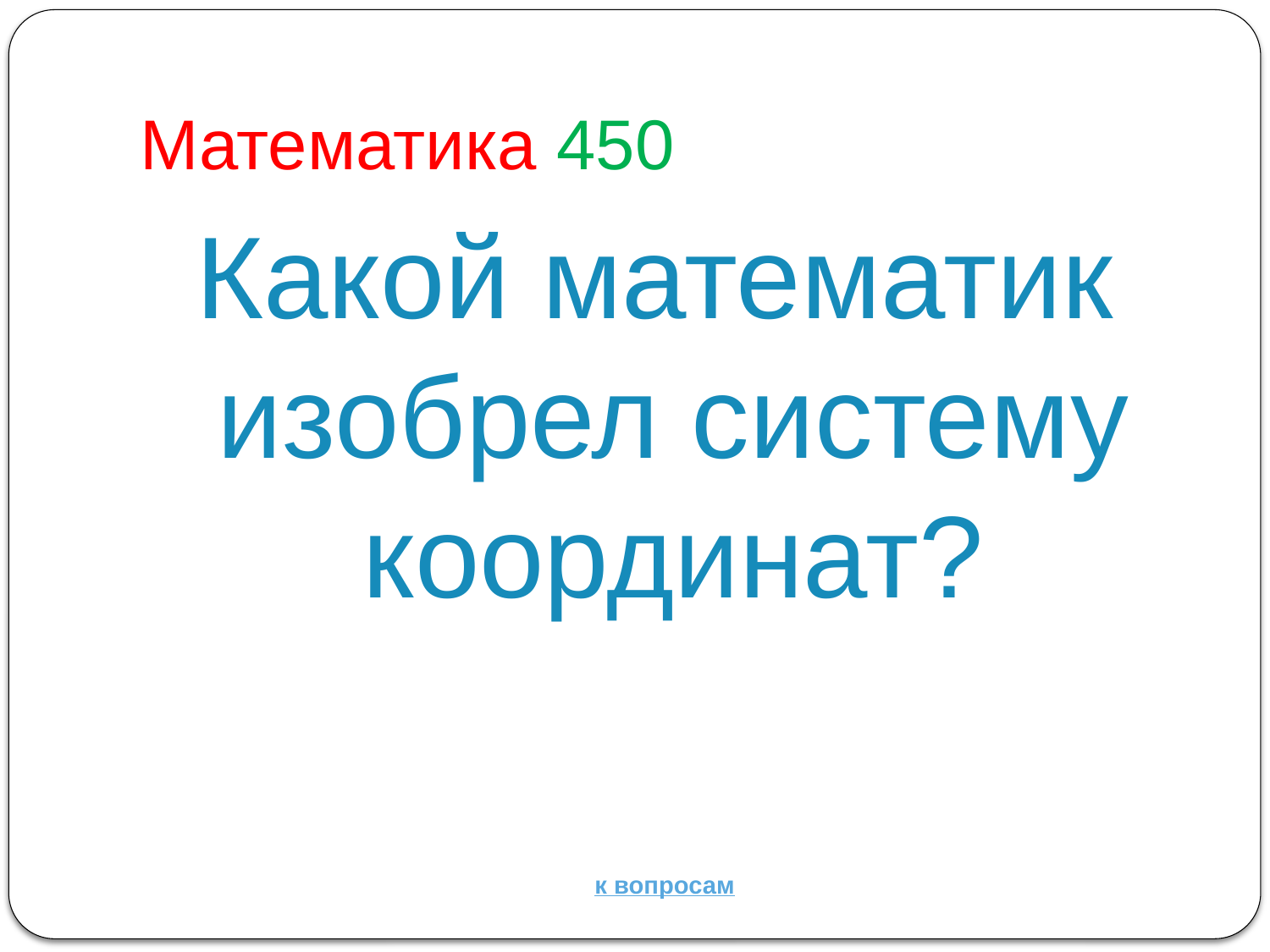

# Математика 450
Какой математик изобрел систему координат?
к вопросам